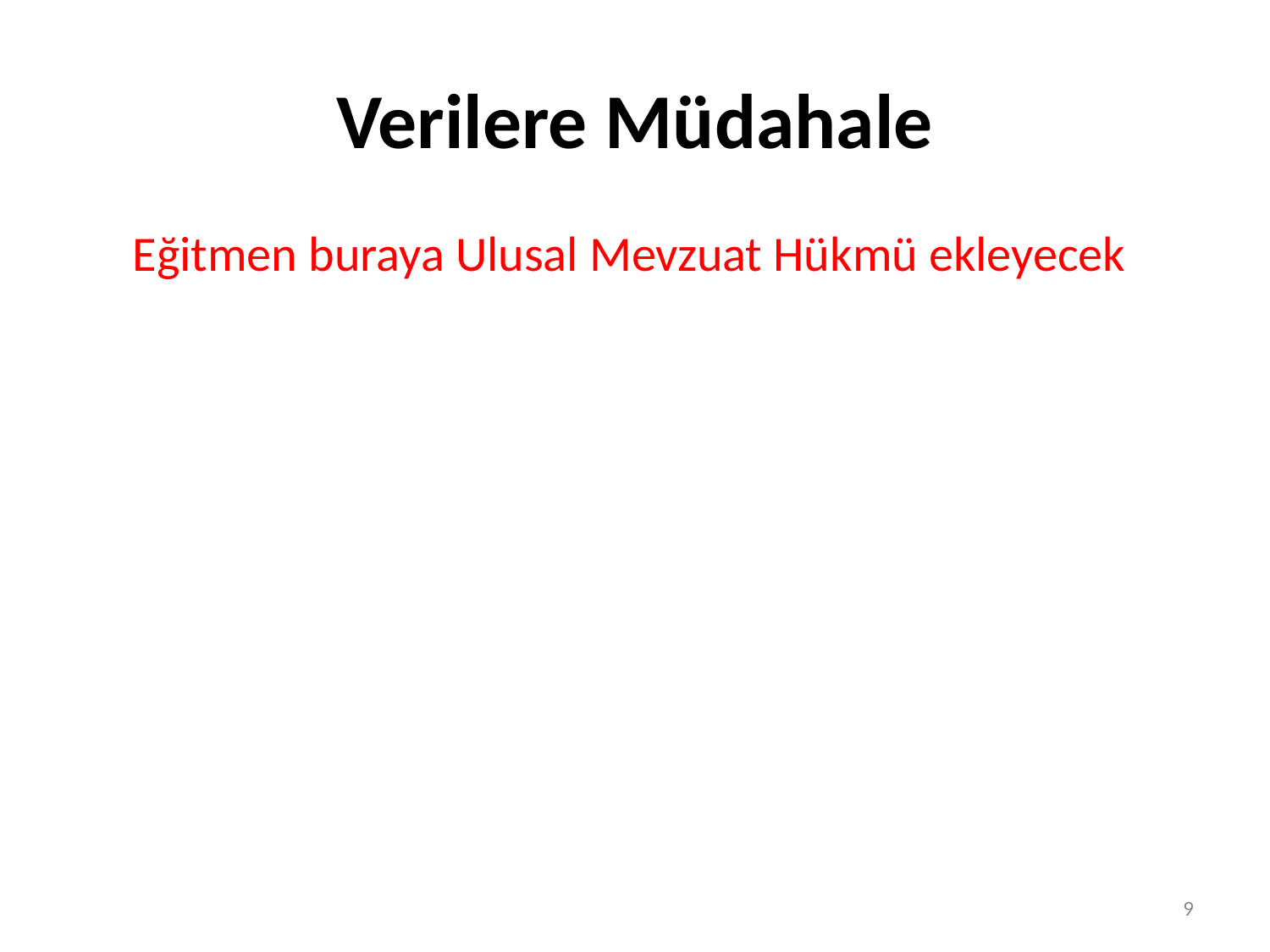

# Verilere Müdahale
Eğitmen buraya Ulusal Mevzuat Hükmü ekleyecek
9